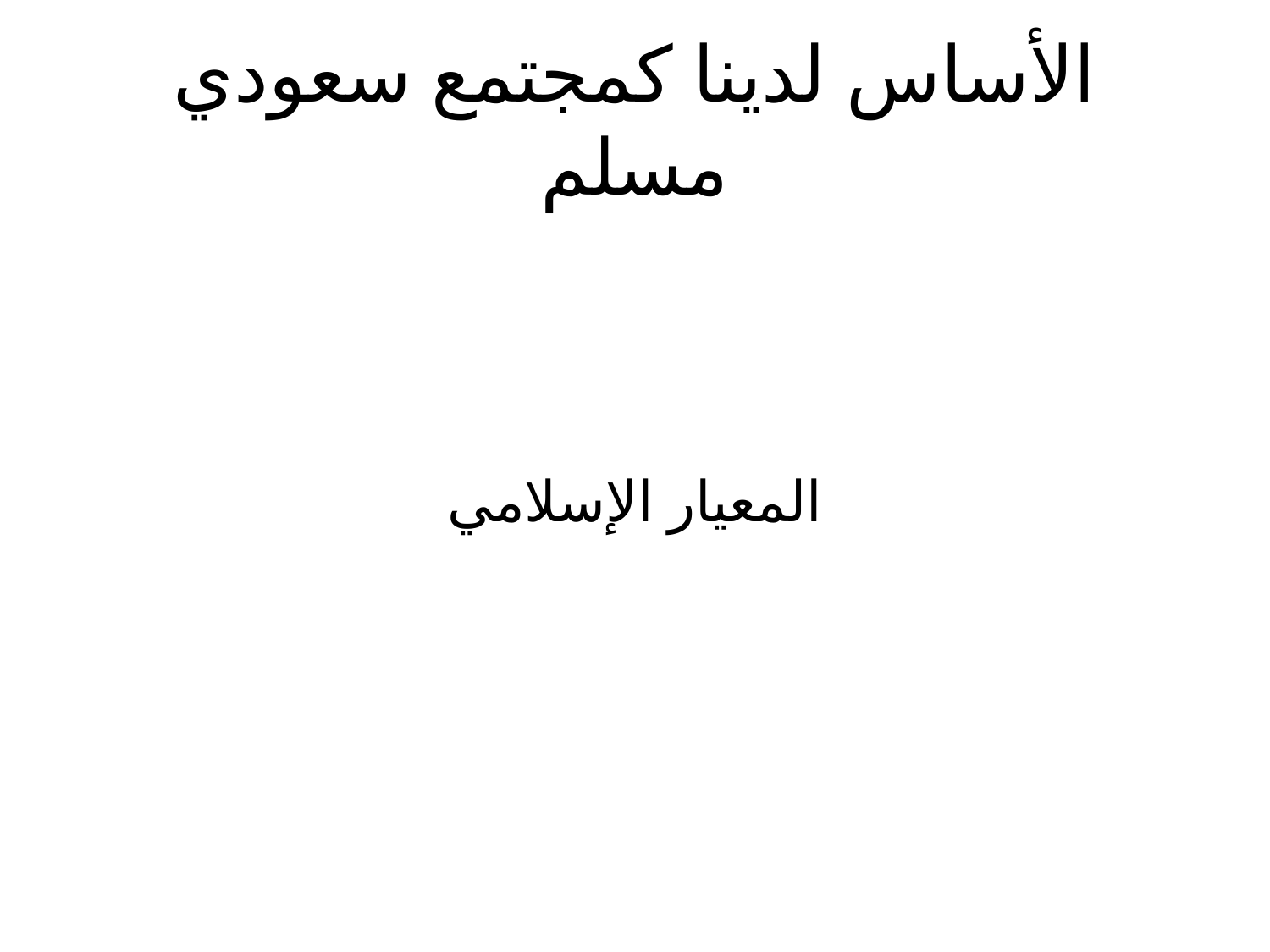

# الأساس لدينا كمجتمع سعودي مسلم

المعيار الإسلامي